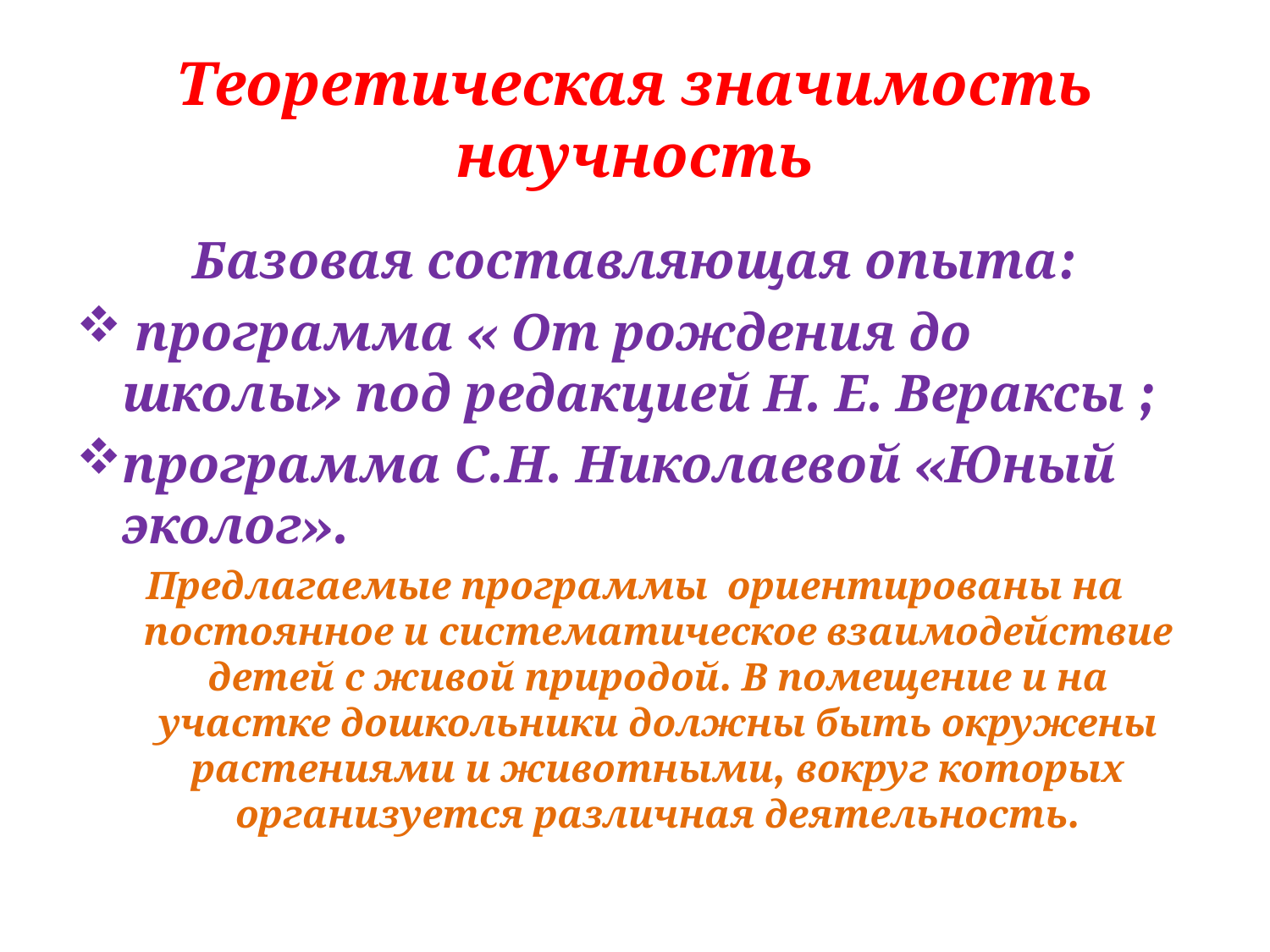

# Теоретическая значимость научность
Базовая составляющая опыта:
 программа « От рождения до школы» под редакцией Н. Е. Вераксы ;
программа С.Н. Николаевой «Юный эколог».
Предлагаемые программы  ориентированы на постоянное и систематическое взаимодействие детей с живой природой. В помещение и на участке дошкольники должны быть окружены растениями и животными, вокруг которых организуется различная деятельность.